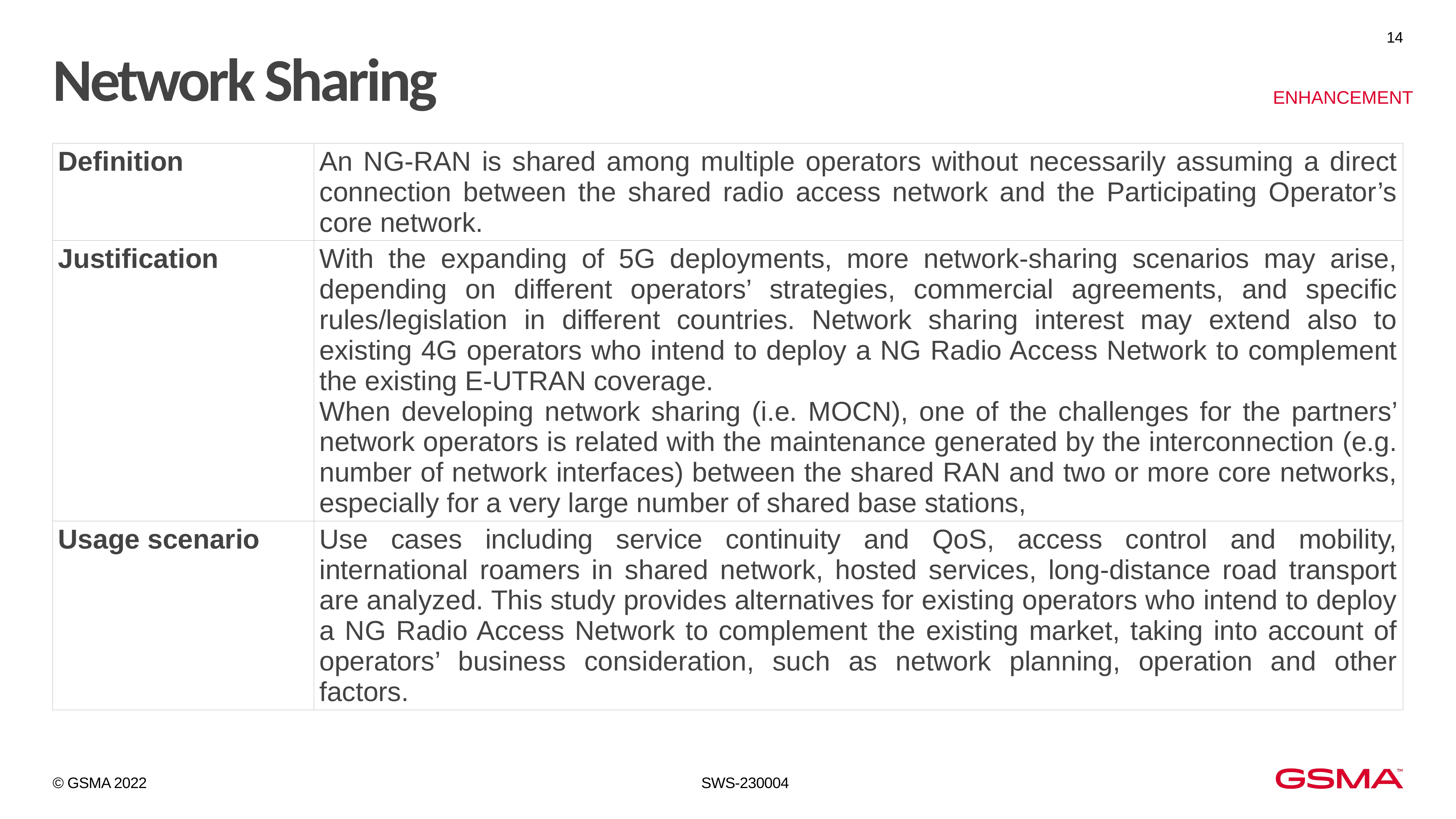

14
# Network Sharing
ENHANCEMENT
| Definition | An NG-RAN is shared among multiple operators without necessarily assuming a direct connection between the shared radio access network and the Participating Operator’s core network. |
| --- | --- |
| Justification | With the expanding of 5G deployments, more network-sharing scenarios may arise, depending on different operators’ strategies, commercial agreements, and specific rules/legislation in different countries. Network sharing interest may extend also to existing 4G operators who intend to deploy a NG Radio Access Network to complement the existing E-UTRAN coverage. When developing network sharing (i.e. MOCN), one of the challenges for the partners’ network operators is related with the maintenance generated by the interconnection (e.g. number of network interfaces) between the shared RAN and two or more core networks, especially for a very large number of shared base stations, |
| Usage scenario | Use cases including service continuity and QoS, access control and mobility, international roamers in shared network, hosted services, long-distance road transport are analyzed. This study provides alternatives for existing operators who intend to deploy a NG Radio Access Network to complement the existing market, taking into account of operators’ business consideration, such as network planning, operation and other factors. |
© GSMA 2022